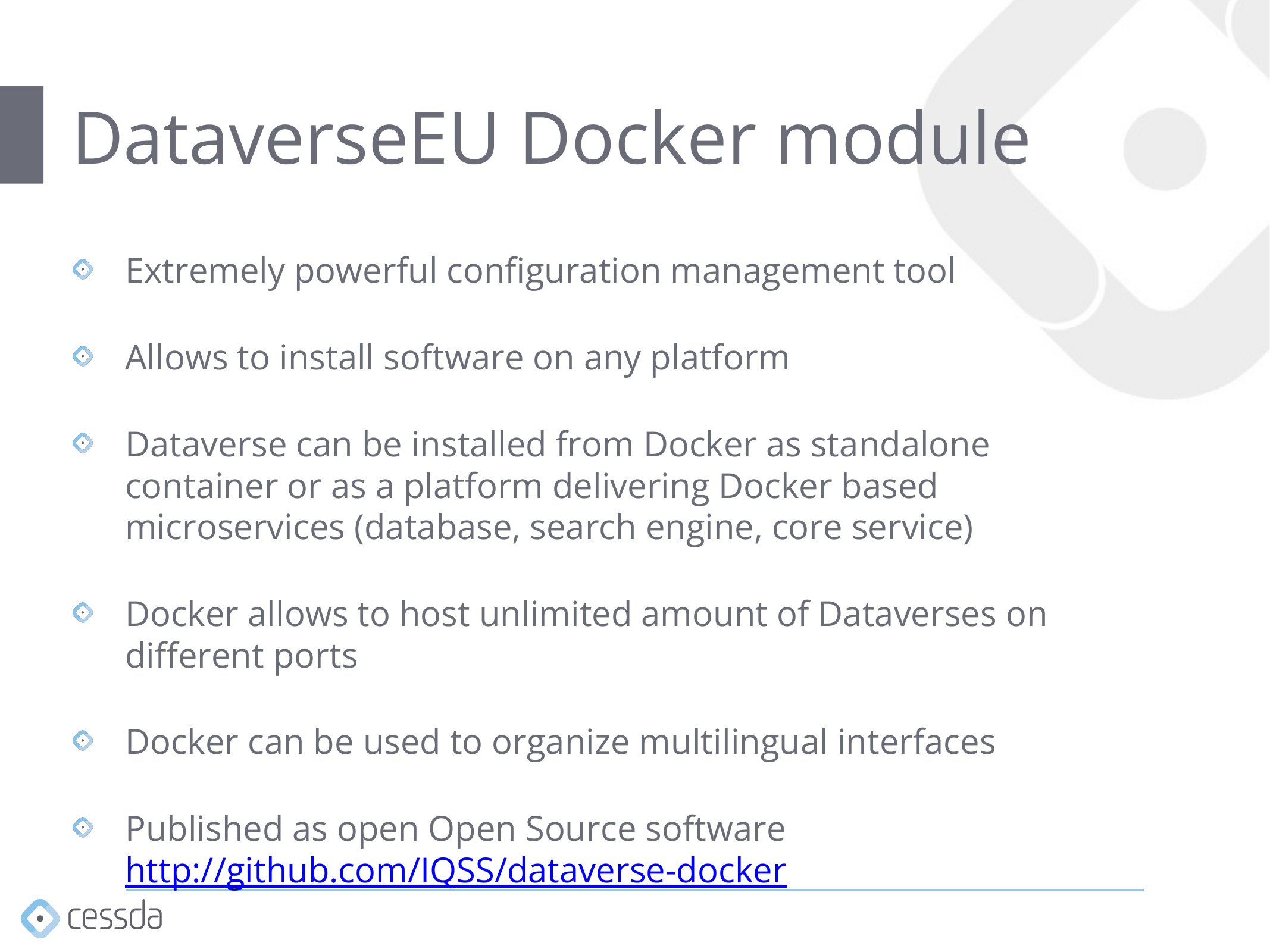

# DataverseEU Docker module
Extremely powerful configuration management tool
Allows to install software on any platform
Dataverse can be installed from Docker as standalone container or as a platform delivering Docker based microservices (database, search engine, core service)
Docker allows to host unlimited amount of Dataverses on different ports
Docker can be used to organize multilingual interfaces
Published as open Open Source software http://github.com/IQSS/dataverse-docker